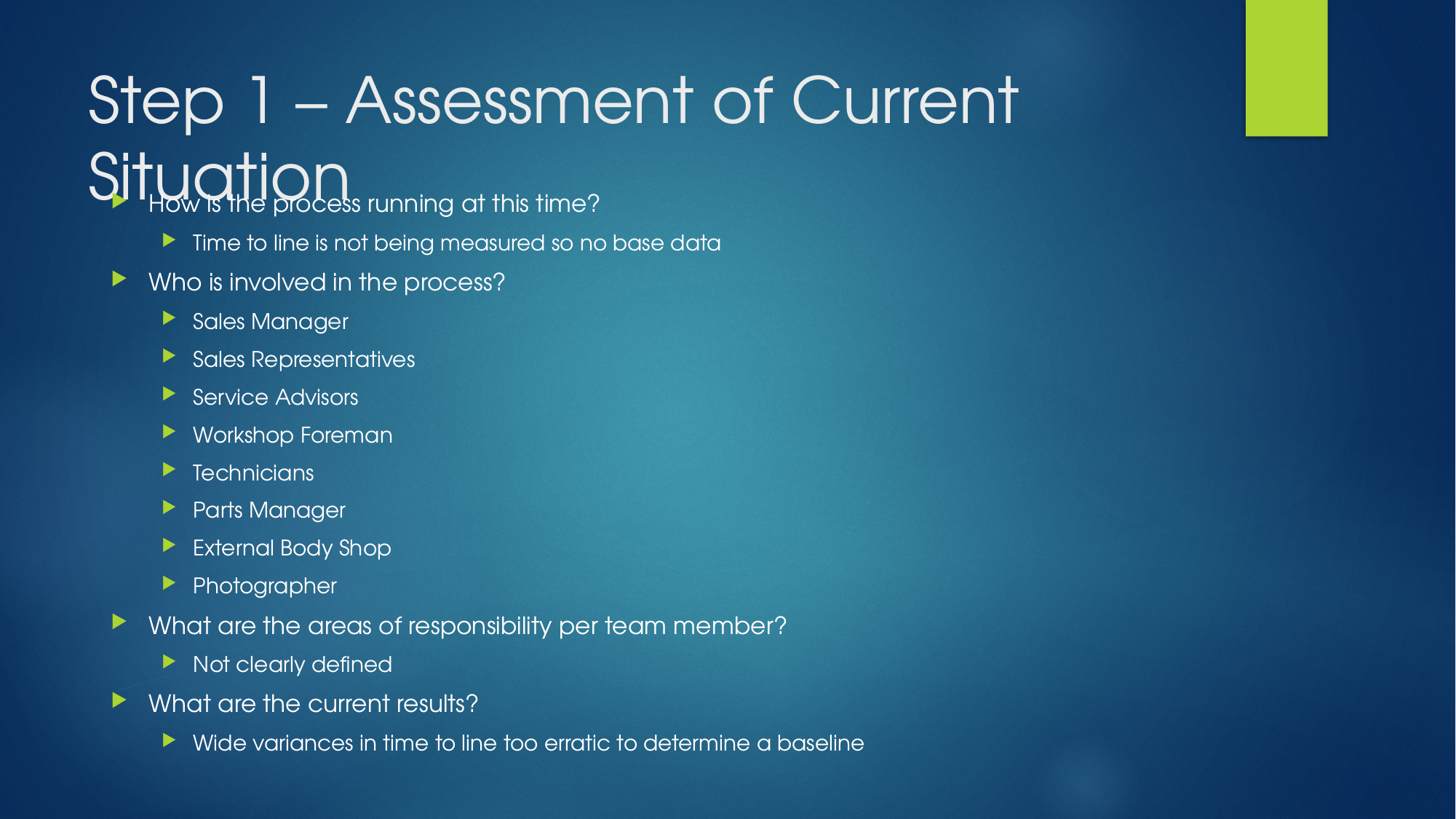

# Step 1 – Assessment of Current Situation
How is the process running at this time?
Time to line is not being measured so no base data
Who is involved in the process?
Sales Manager
Sales Representatives
Service Advisors
Workshop Foreman
Technicians
Parts Manager
External Body Shop
Photographer
What are the areas of responsibility per team member?
Not clearly defined
What are the current results?
Wide variances in time to line too erratic to determine a baseline